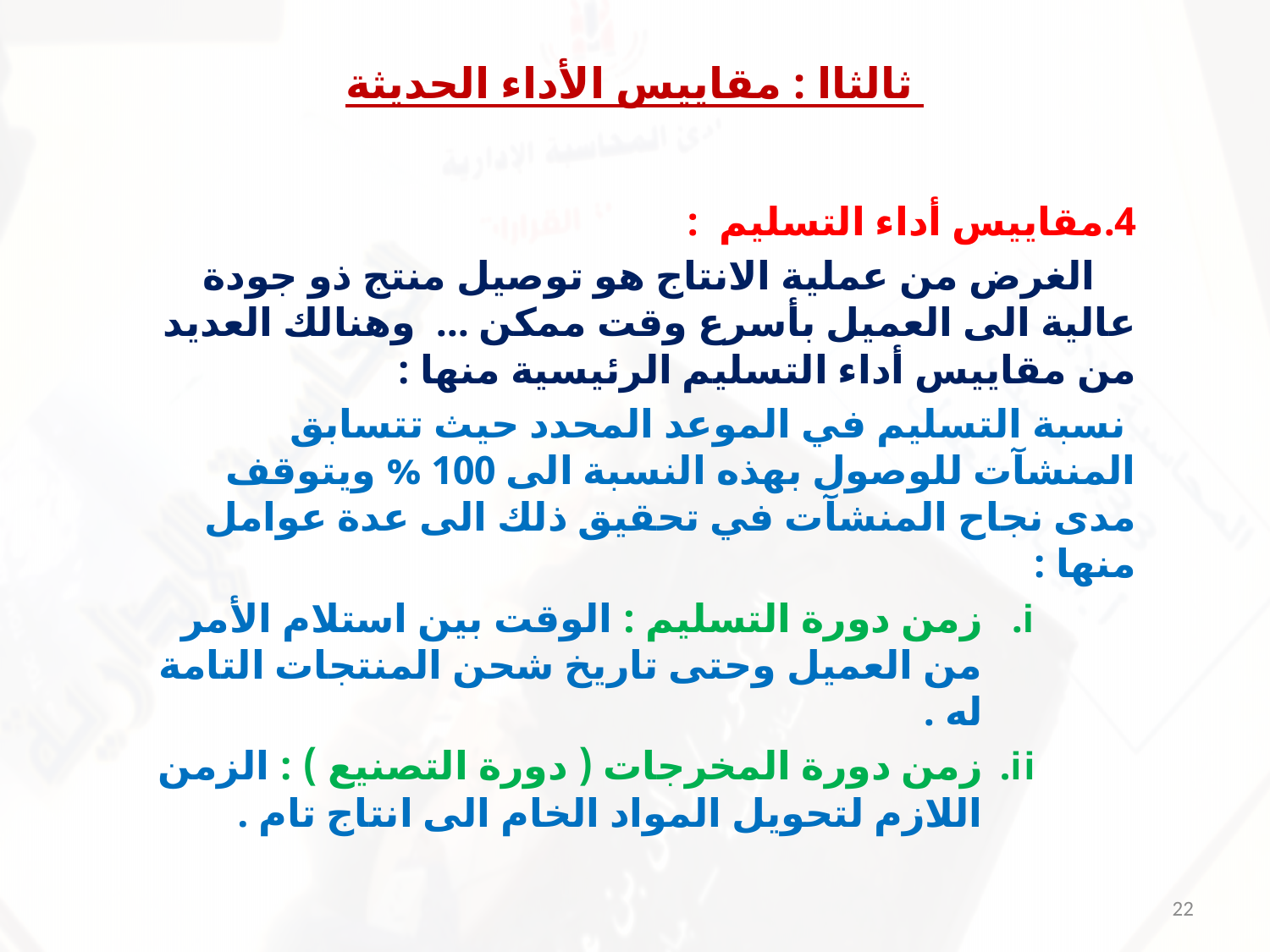

# ثالثاا : مقاييس الأداء الحديثة
4.مقاييس أداء التسليم  :
    الغرض من عملية الانتاج هو توصيل منتج ذو جودة عالية الى العميل بأسرع وقت ممكن ...  وهنالك العديد من مقاييس أداء التسليم الرئيسية منها :
 نسبة التسليم في الموعد المحدد حيث تتسابق المنشآت للوصول بهذه النسبة الى 100 % ويتوقف مدى نجاح المنشآت في تحقيق ذلك الى عدة عوامل منها :
زمن دورة التسليم : الوقت بين استلام الأمر من العميل وحتى تاريخ شحن المنتجات التامة له .
زمن دورة المخرجات ( دورة التصنيع ) : الزمن اللازم لتحويل المواد الخام الى انتاج تام .

22